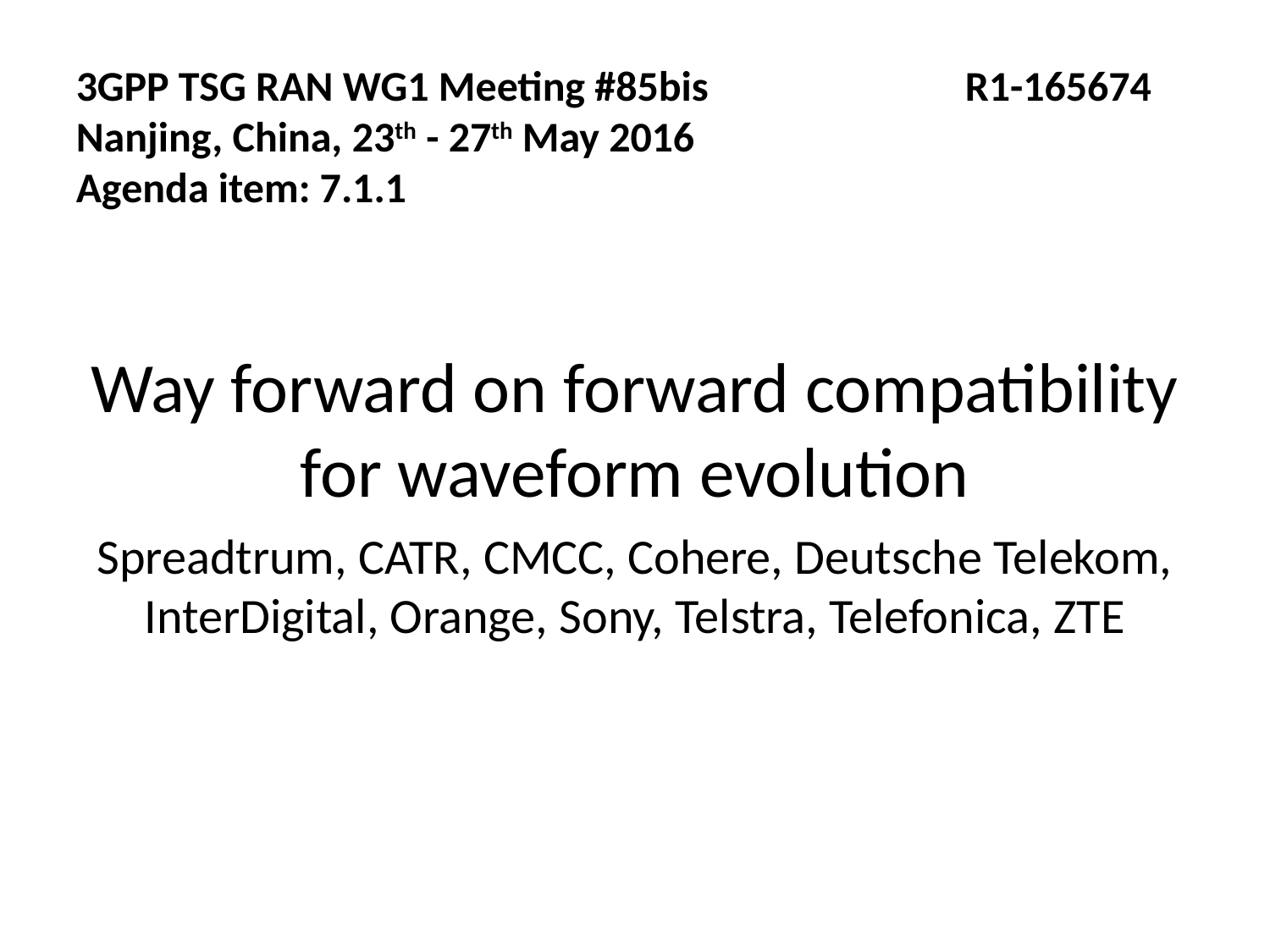

3GPP TSG RAN WG1 Meeting #85bis			R1-165674
Nanjing, China, 23th - 27th May 2016
Agenda item: 7.1.1
Way forward on forward compatibility for waveform evolution
Spreadtrum, CATR, CMCC, Cohere, Deutsche Telekom, InterDigital, Orange, Sony, Telstra, Telefonica, ZTE